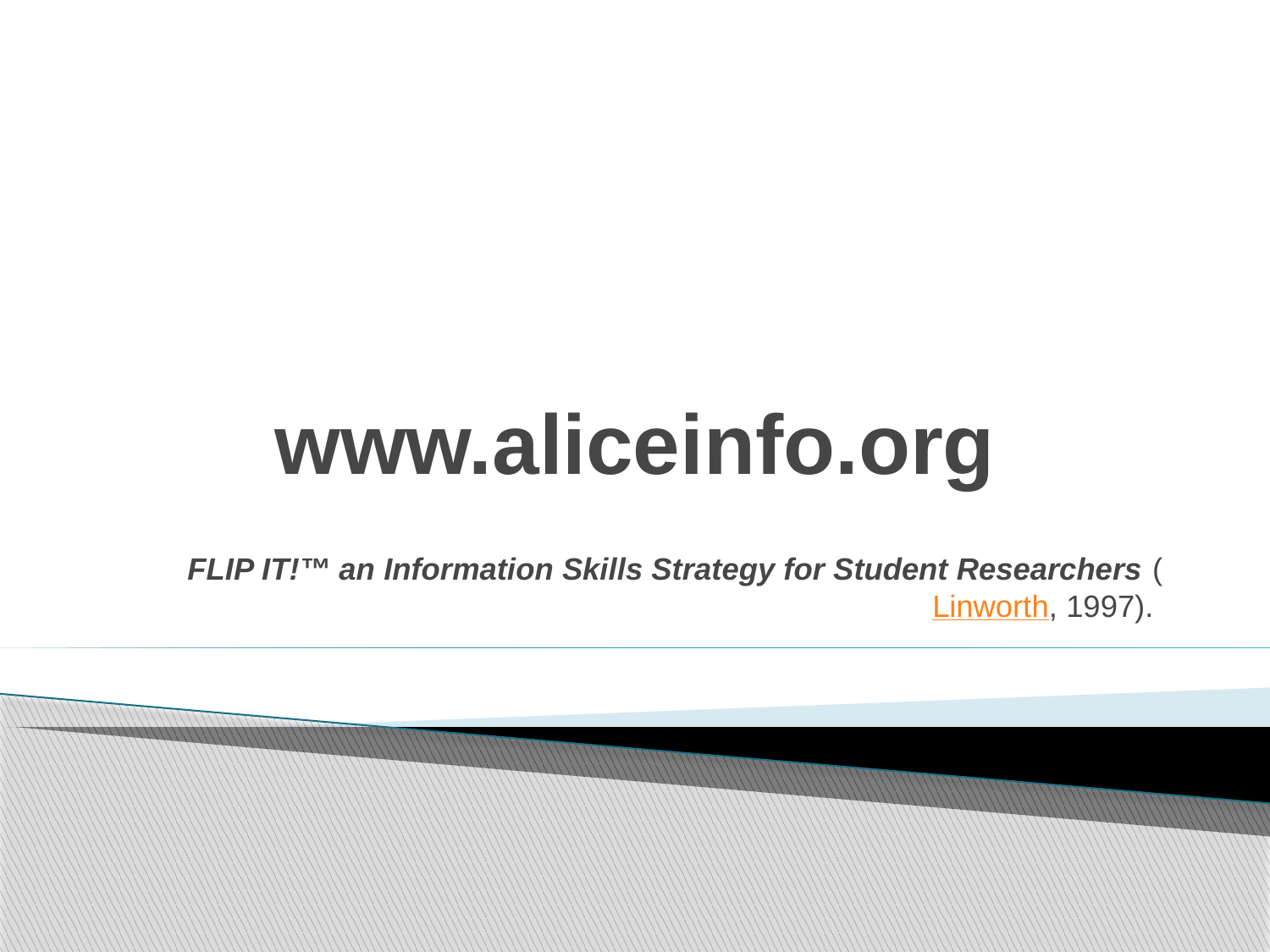

# www.aliceinfo.org

FLIP IT!™ an Information Skills Strategy for Student Researchers (Linworth, 1997).